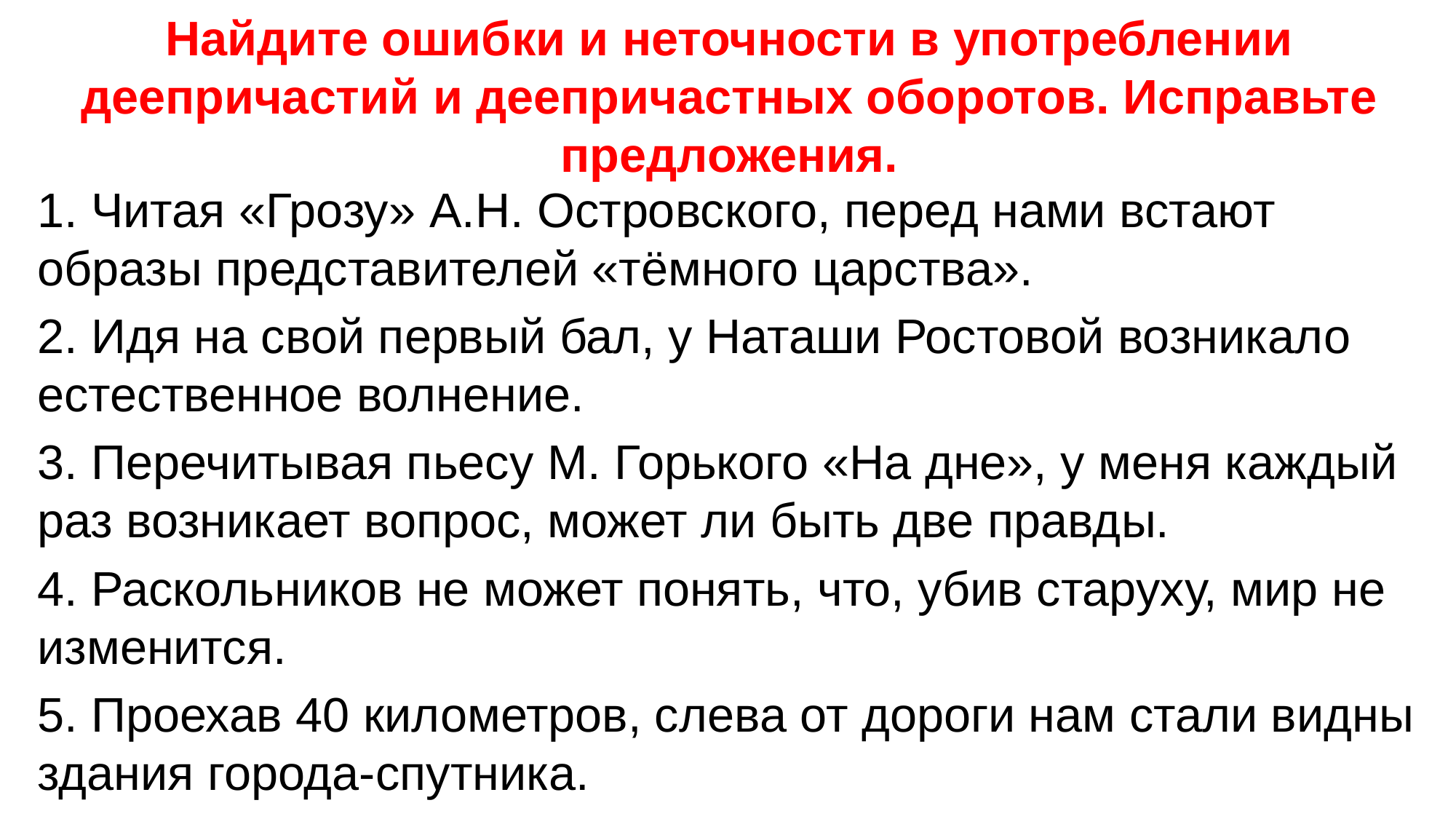

# Найдите ошибки и неточности в употреблении деепричастий и деепричастных оборотов. Исправьте предложения.
1. Читая «Грозу» А.Н. Островского, перед нами встают образы представителей «тёмного царства».
2. Идя на свой первый бал, у Наташи Ростовой возникало естественное волнение.
3. Перечитывая пьесу М. Горького «На дне», у меня каждый раз возникает вопрос, может ли быть две правды.
4. Раскольников не может понять, что, убив старуху, мир не изменится.
5. Проехав 40 километров, слева от дороги нам стали видны здания города-спутника.